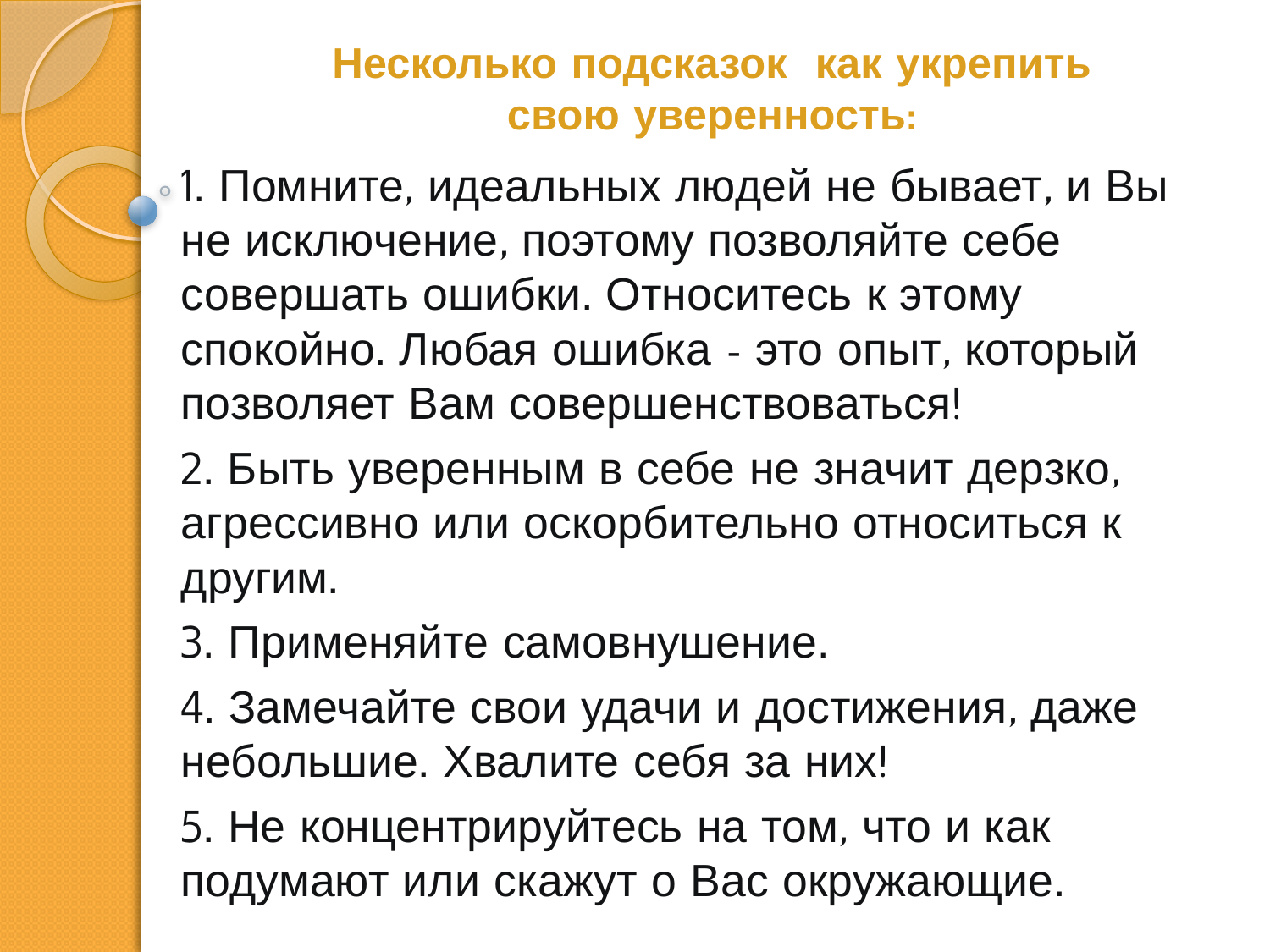

# Несколько подсказок  как укрепить свою уверенность:
1. Помните, идеальных людей не бывает, и Вы не исключение, поэтому позволяйте себе совершать ошибки. Относитесь к этому спокойно. Любая ошибка - это опыт, который позволяет Вам совершенствоваться!
2. Быть уверенным в себе не значит дерзко, агрессивно или оскорбительно относиться к другим.
3. Применяйте самовнушение.
4. Замечайте свои удачи и достижения, даже небольшие. Хвалите себя за них!
5. Не концентрируйтесь на том, что и как подумают или скажут о Вас окружающие.